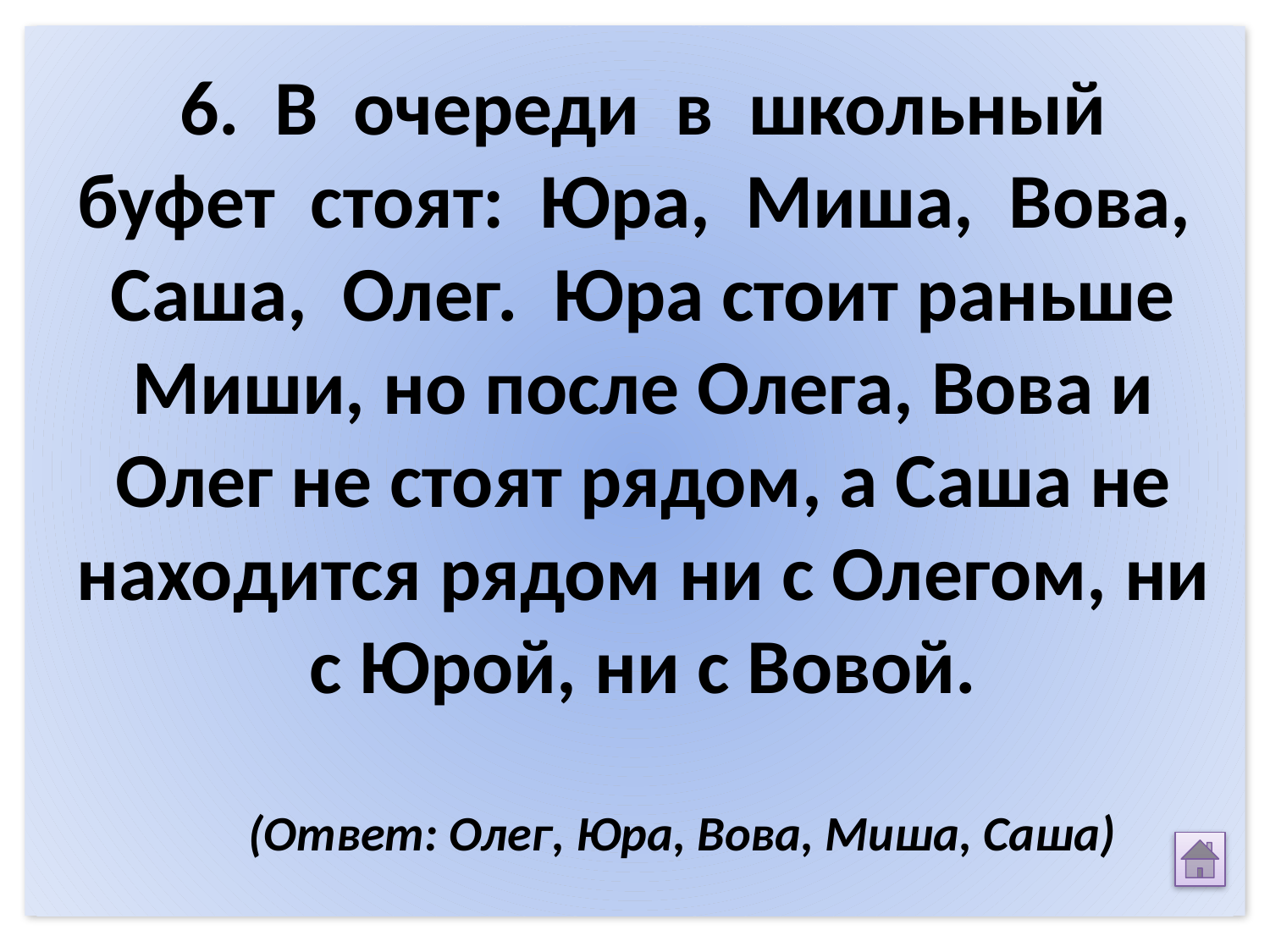

6.  В  очереди  в  школьный буфет  стоят:  Юра,  Миша,  Вова,  Саша,  Олег.  Юра стоит раньше Миши, но после Олега, Вова и Олег не стоят рядом, а Саша не находится рядом ни с Олегом, ни с Юрой, ни с Вовой.
 (Ответ: Олег, Юра, Вова, Миша, Саша)